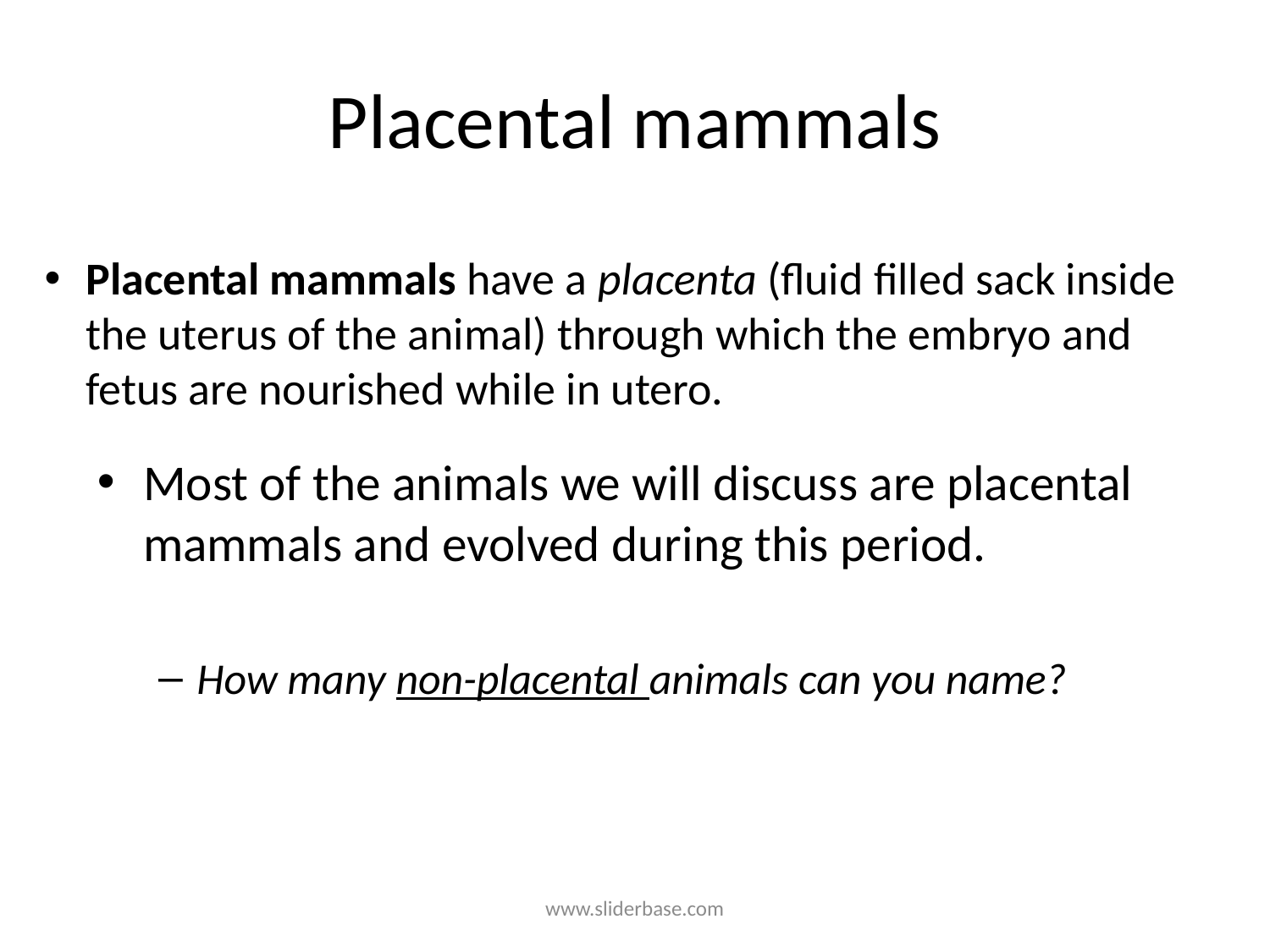

# Placental mammals
Placental mammals have a placenta (fluid filled sack inside the uterus of the animal) through which the embryo and fetus are nourished while in utero.
Most of the animals we will discuss are placental mammals and evolved during this period.

How many non-placental animals can you name?
www.sliderbase.com